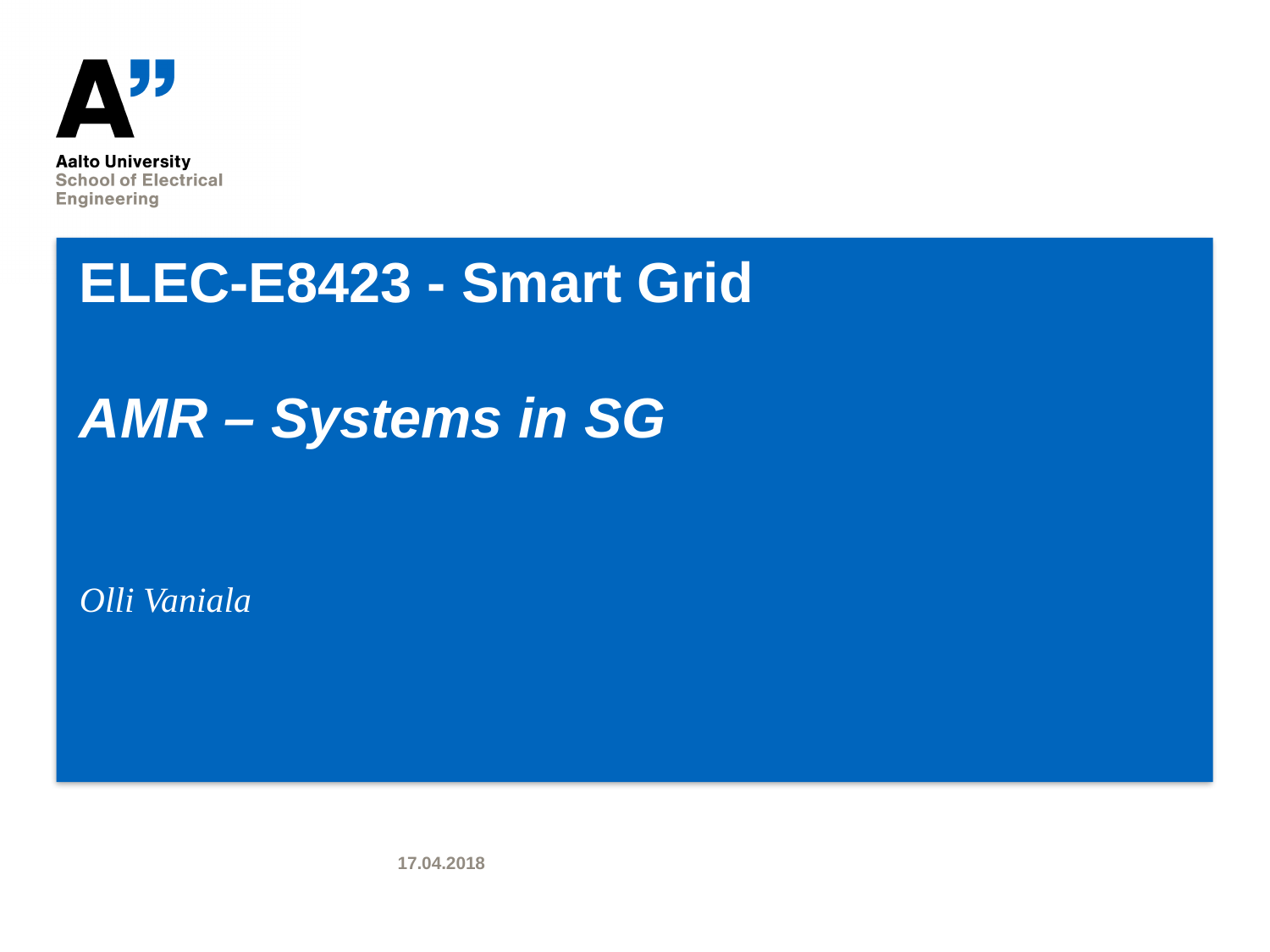

# ELEC-E8423 - Smart Grid AMR – Systems in SG
Olli Vaniala

17.04.2018